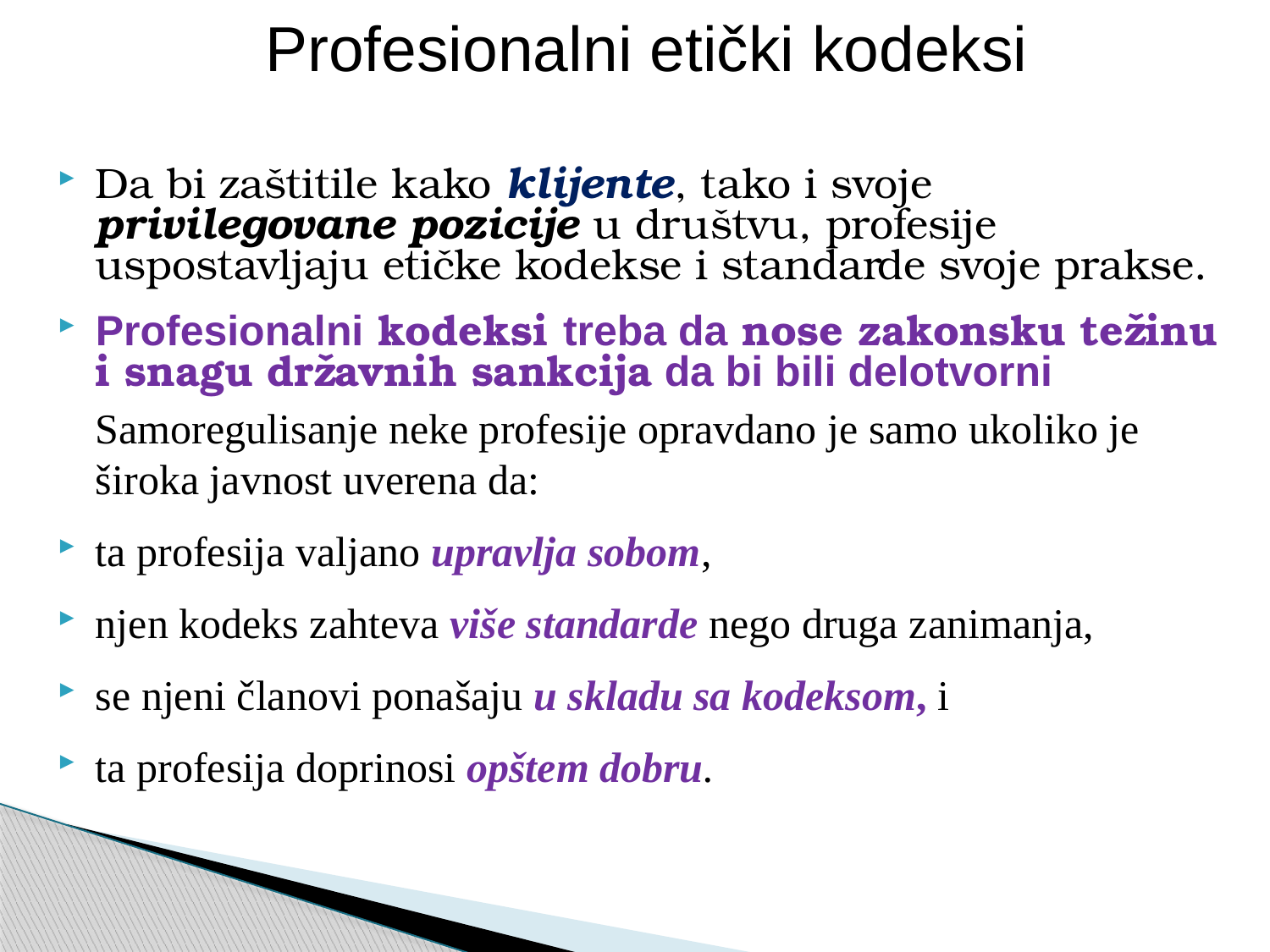

Profesionalni etički kodeksi

Da bi zaštitile kako klijente, tako i svoje privilegovane pozicije u društvu, profesije uspostavljaju etičke kodekse i standarde svoje prakse.
Profesionalni kodeksi treba da nose zakonsku težinu i snagu državnih sankcija da bi bili delotvorni
	Samoregulisanje neke profesije opravdano je samo ukoliko je široka javnost uverena da:
ta profesija valjano upravlja sobom,
njen kodeks zahteva više standarde nego druga zanimanja,
se njeni članovi ponašaju u skladu sa kodeksom, i
ta profesija doprinosi opštem dobru.